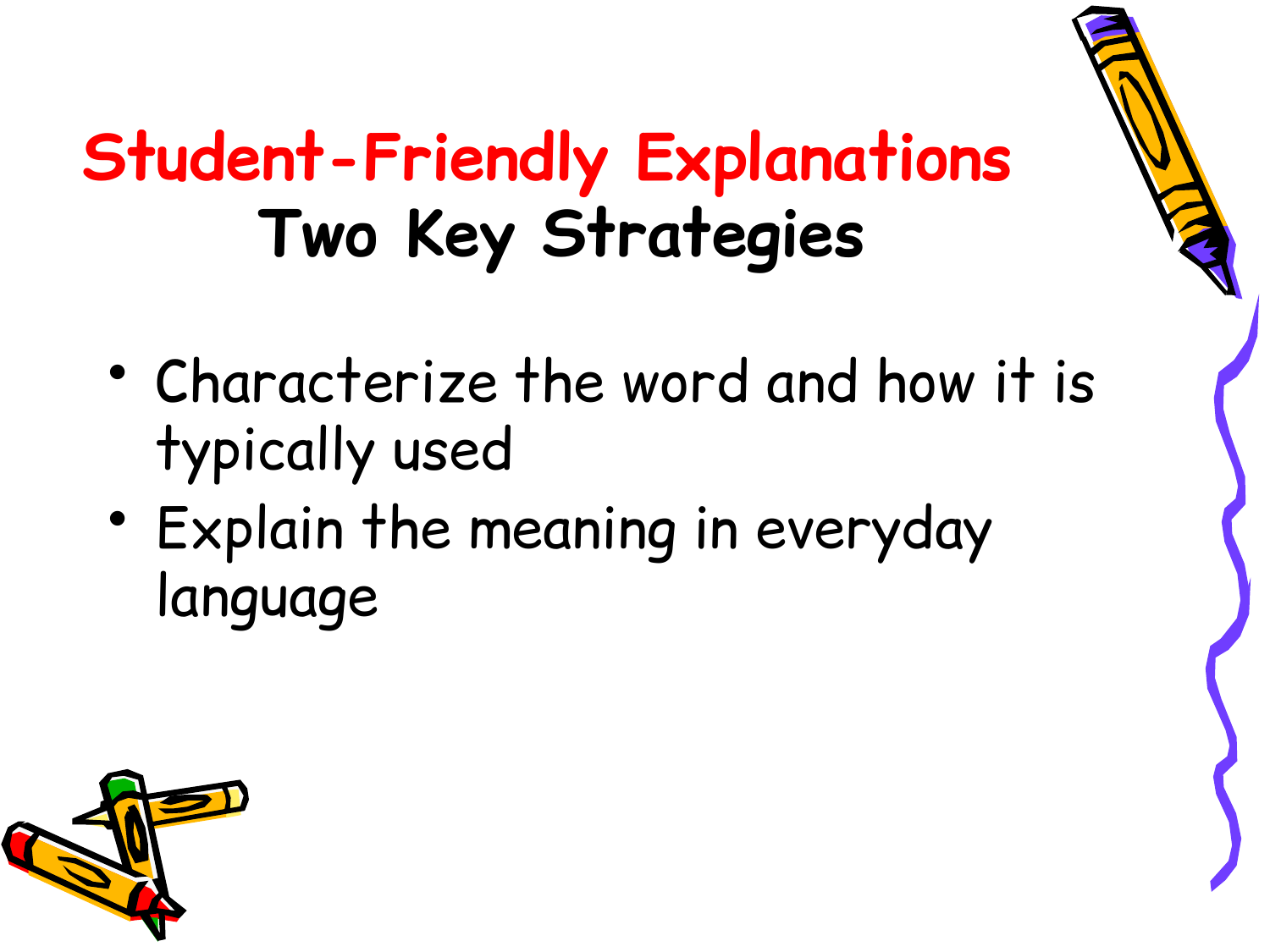

# Student-Friendly Explanations Two Key Strategies
Characterize the word and how it is typically used
Explain the meaning in everyday language